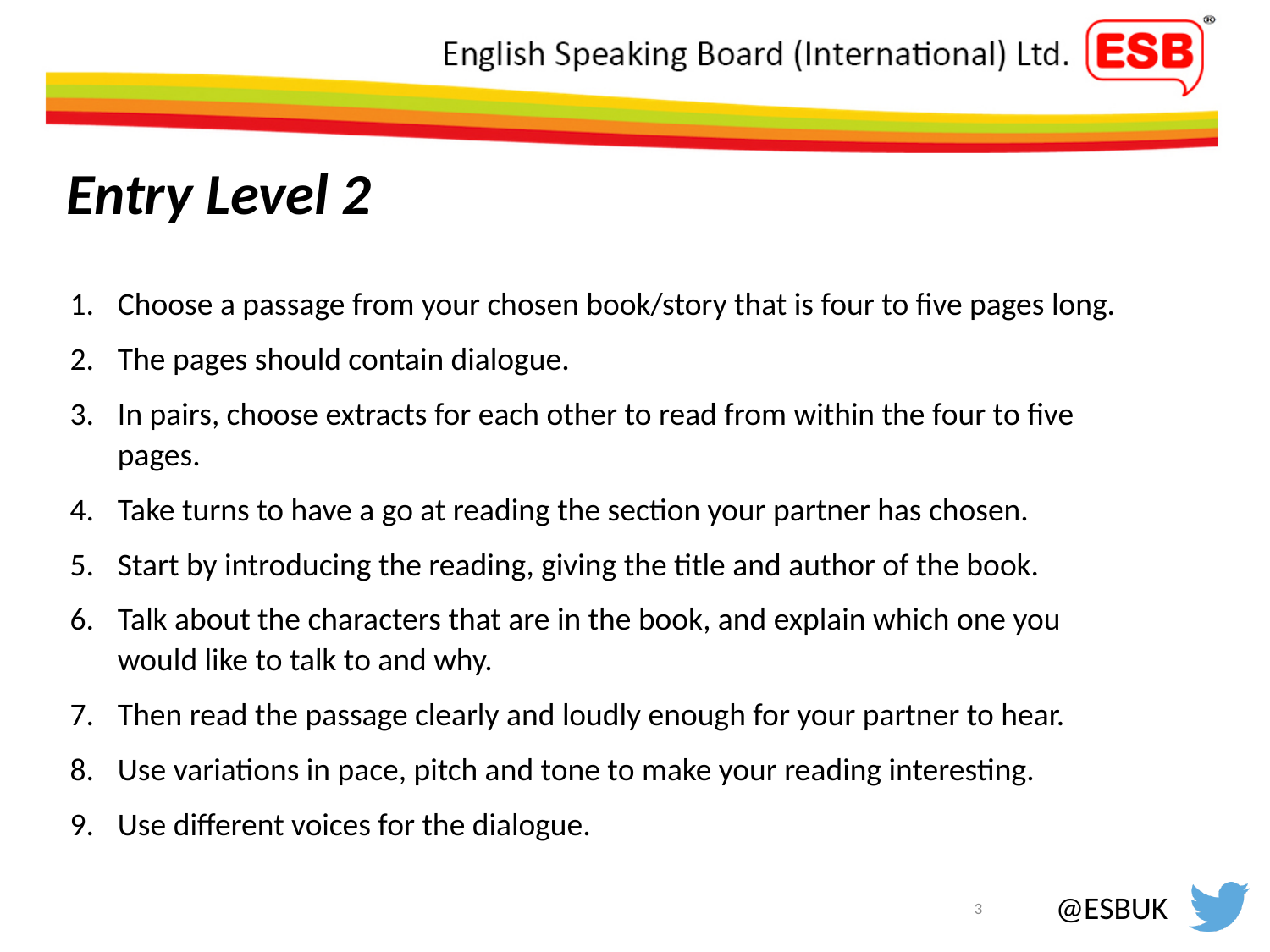

# Entry Level 2
Choose a passage from your chosen book/story that is four to five pages long.
The pages should contain dialogue.
In pairs, choose extracts for each other to read from within the four to five pages.
Take turns to have a go at reading the section your partner has chosen.
Start by introducing the reading, giving the title and author of the book.
Talk about the characters that are in the book, and explain which one you would like to talk to and why.
Then read the passage clearly and loudly enough for your partner to hear.
Use variations in pace, pitch and tone to make your reading interesting.
Use different voices for the dialogue.
3